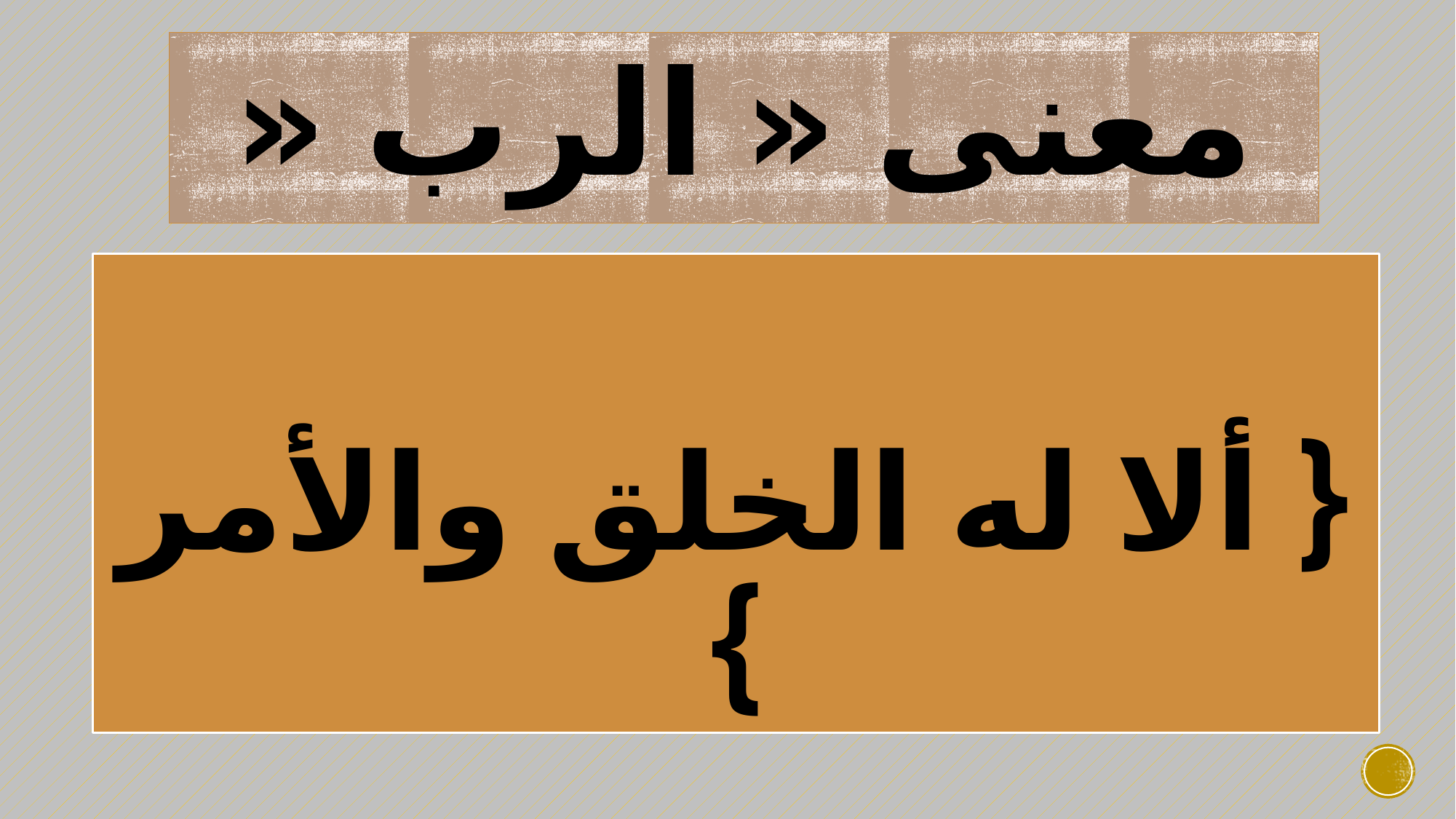

# معنى « الرب «

{ ألا له الخلق والأمر }